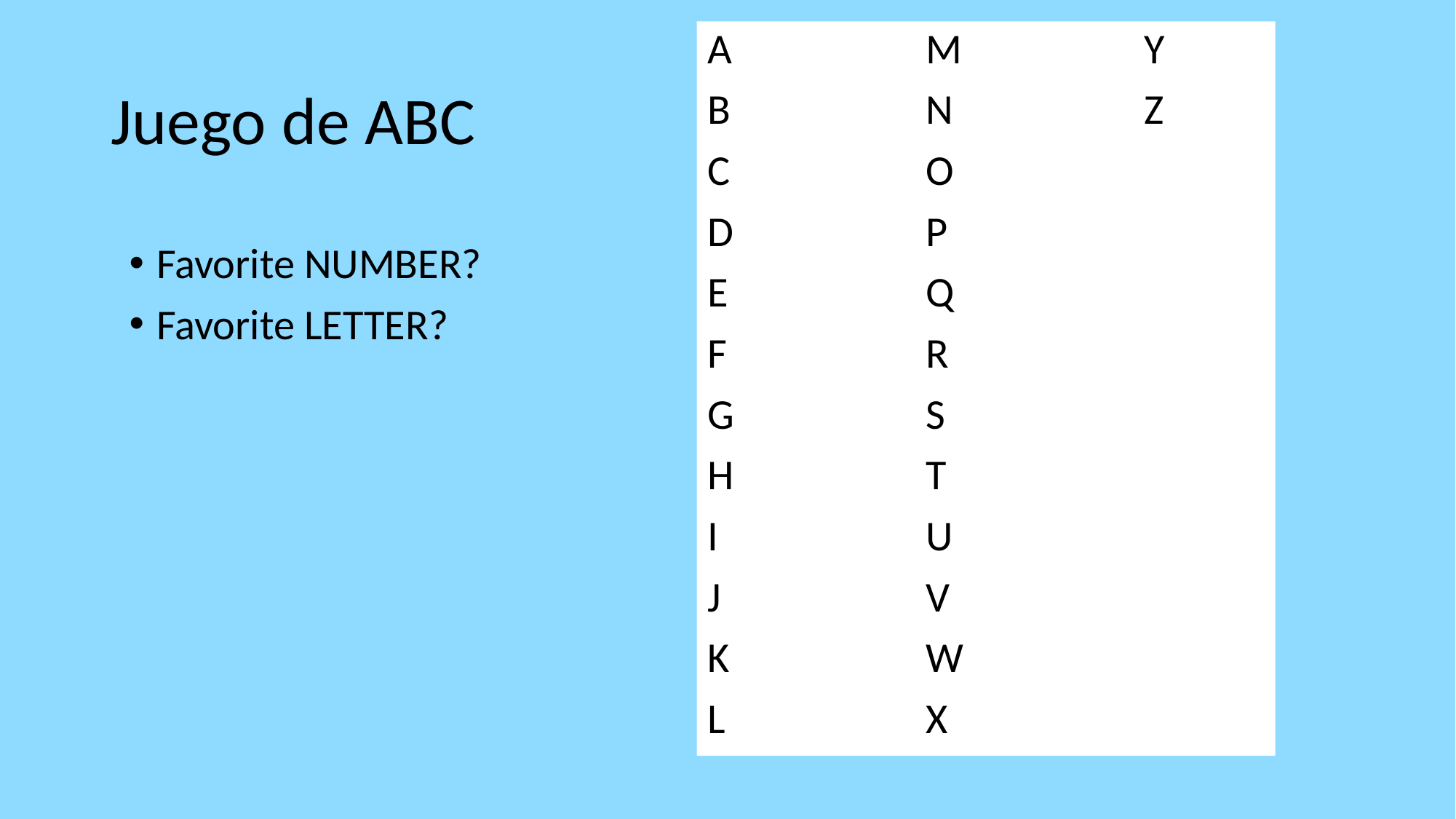

A		M		Y
B		N		Z
C		O
D		P
E		Q
F		R
G		S
H		T
I		U
J		V
K		W
L		X
# Juego de ABC
Favorite NUMBER?
Favorite LETTER?